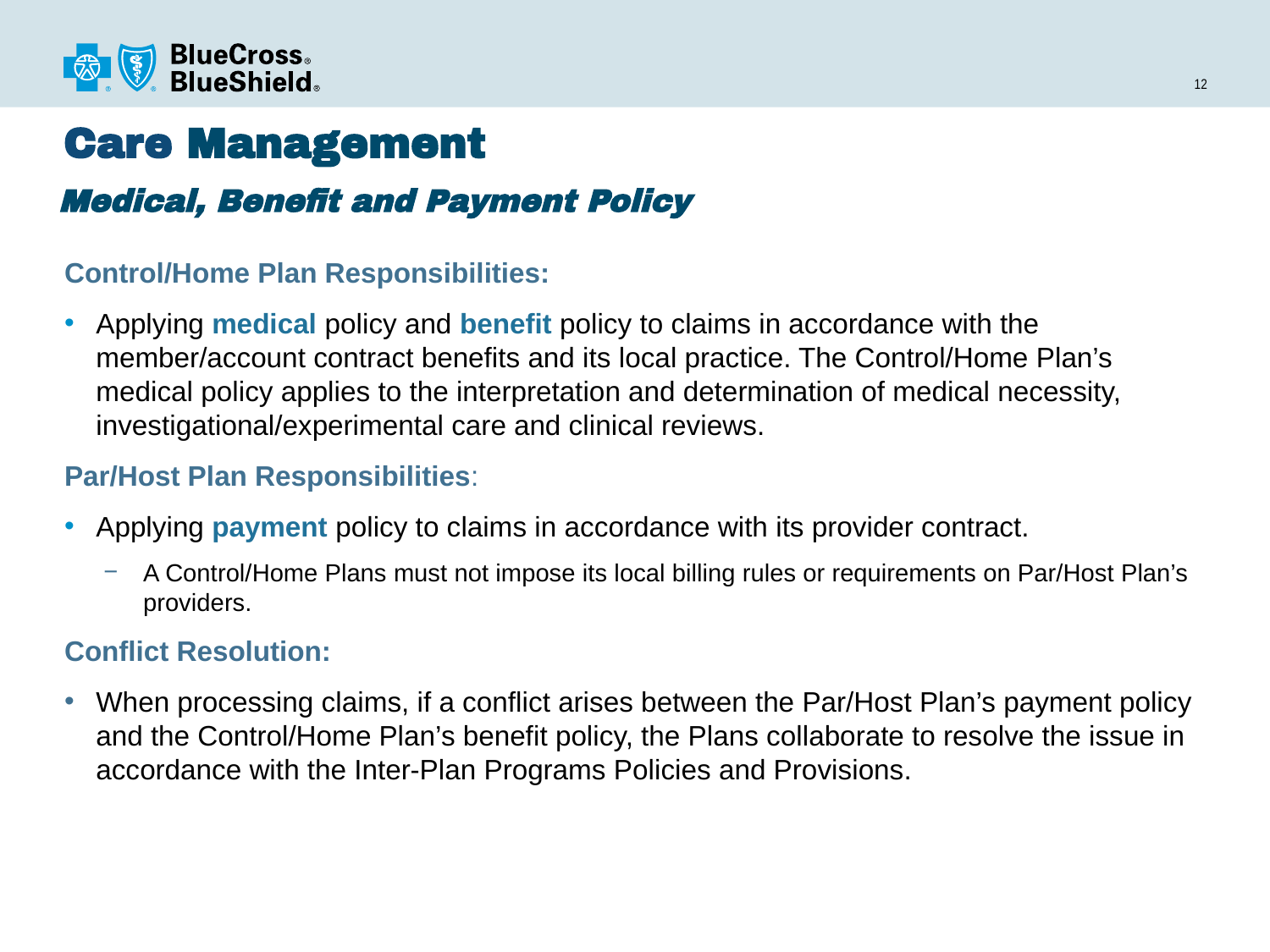

# Care Management
Medical, Benefit and Payment Policy
Control/Home Plan Responsibilities:
Applying medical policy and benefit policy to claims in accordance with the member/account contract benefits and its local practice. The Control/Home Plan’s medical policy applies to the interpretation and determination of medical necessity, investigational/experimental care and clinical reviews.
Par/Host Plan Responsibilities:
Applying payment policy to claims in accordance with its provider contract.
A Control/Home Plans must not impose its local billing rules or requirements on Par/Host Plan’s providers.
Conflict Resolution:
When processing claims, if a conflict arises between the Par/Host Plan’s payment policy and the Control/Home Plan’s benefit policy, the Plans collaborate to resolve the issue in accordance with the Inter-Plan Programs Policies and Provisions.